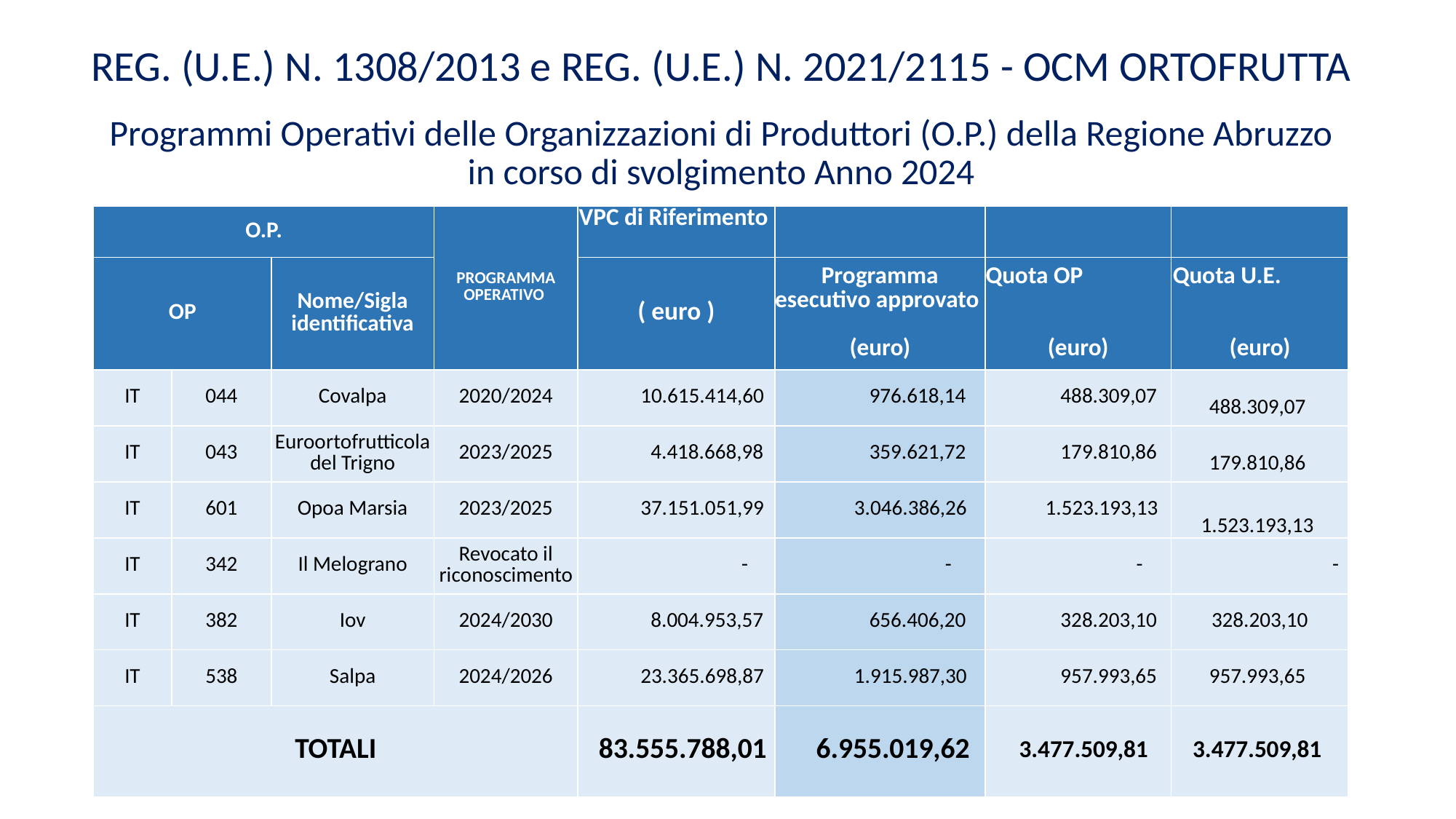

REG. (U.E.) N. 1308/2013 e REG. (U.E.) N. 2021/2115 - OCM ORTOFRUTTA
Programmi Operativi delle Organizzazioni di Produttori (O.P.) della Regione Abruzzo
in corso di svolgimento Anno 2024
| O.P. |  |  | PROGRAMMA OPERATIVO | VPC di Riferimento |  |  |  |
| --- | --- | --- | --- | --- | --- | --- | --- |
| OP |  | Nome/Sigla identificativa |  | ( euro ) | Programma esecutivo approvato (euro) | Quota OP (euro) | Quota U.E. (euro) |
| IT | 044 | Covalpa | 2020/2024 | 10.615.414,60 | 976.618,14 | 488.309,07 | 488.309,07 |
| IT | 043 | Euroortofrutticola del Trigno | 2023/2025 | 4.418.668,98 | 359.621,72 | 179.810,86 | 179.810,86 |
| IT | 601 | Opoa Marsia | 2023/2025 | 37.151.051,99 | 3.046.386,26 | 1.523.193,13 | 1.523.193,13 |
| IT | 342 | Il Melograno | Revocato il riconoscimento | - | - | - | - |
| IT | 382 | Iov | 2024/2030 | 8.004.953,57 | 656.406,20 | 328.203,10 | 328.203,10 |
| IT | 538 | Salpa | 2024/2026 | 23.365.698,87 | 1.915.987,30 | 957.993,65 | 957.993,65 |
| TOTALI |  |  |  | 83.555.788,01 | 6.955.019,62 | 3.477.509,81 | 3.477.509,81 |